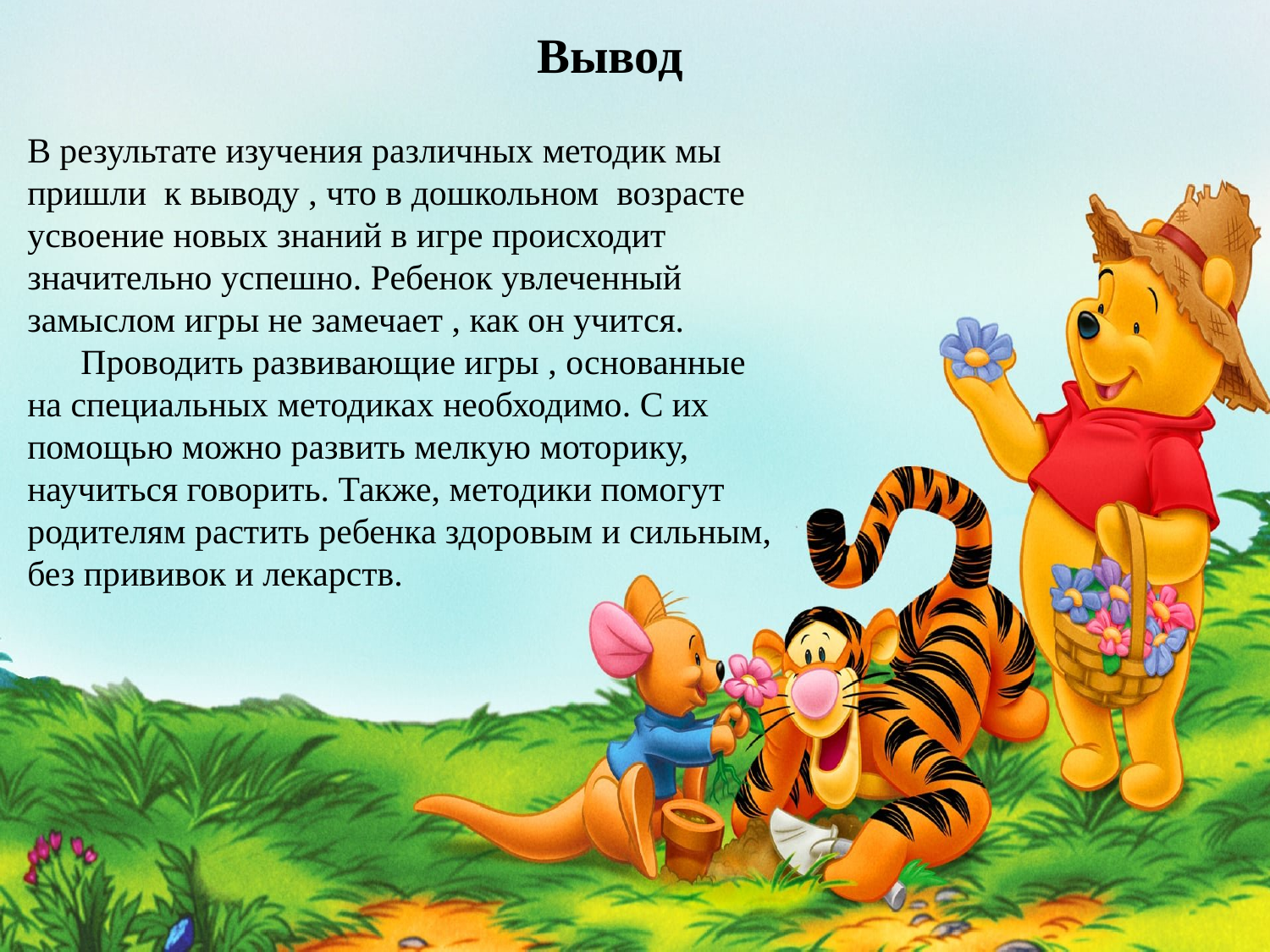

Вывод

В результате изучения различных методик мы пришли  к выводу , что в дошкольном  возрасте  усвоение новых знаний в игре происходит значительно успешно. Ребенок увлеченный замыслом игры не замечает , как он учится.
      Проводить развивающие игры , основанные на специальных методиках необходимо. С их помощью можно развить мелкую моторику, научиться говорить. Также, методики помогут родителям растить ребенка здоровым и сильным, без прививок и лекарств.